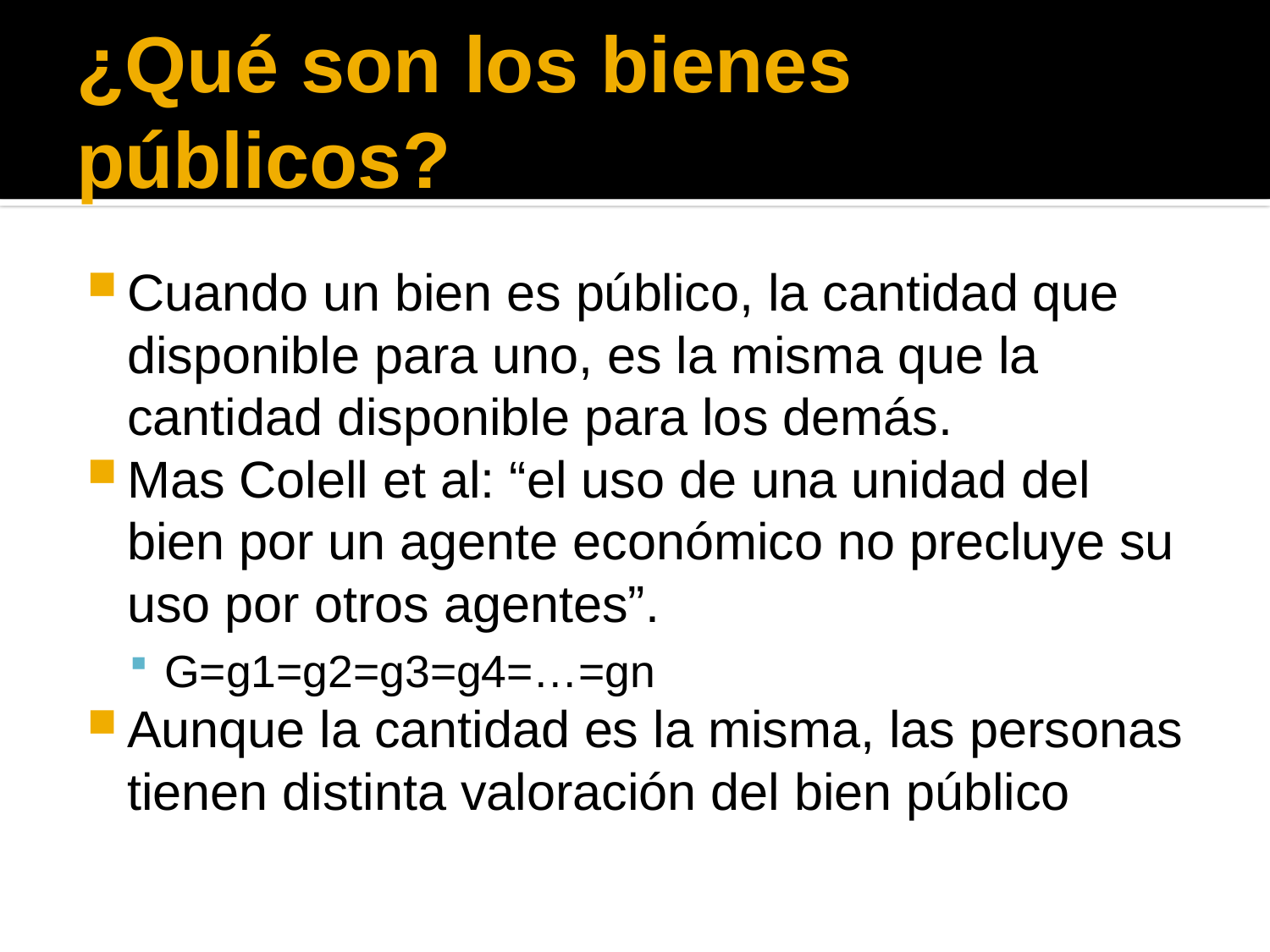

# ¿Qué son los bienes públicos?
Cuando un bien es público, la cantidad que disponible para uno, es la misma que la cantidad disponible para los demás.
Mas Colell et al: “el uso de una unidad del bien por un agente económico no precluye su uso por otros agentes”.
G=g1=g2=g3=g4=…=gn
Aunque la cantidad es la misma, las personas tienen distinta valoración del bien público